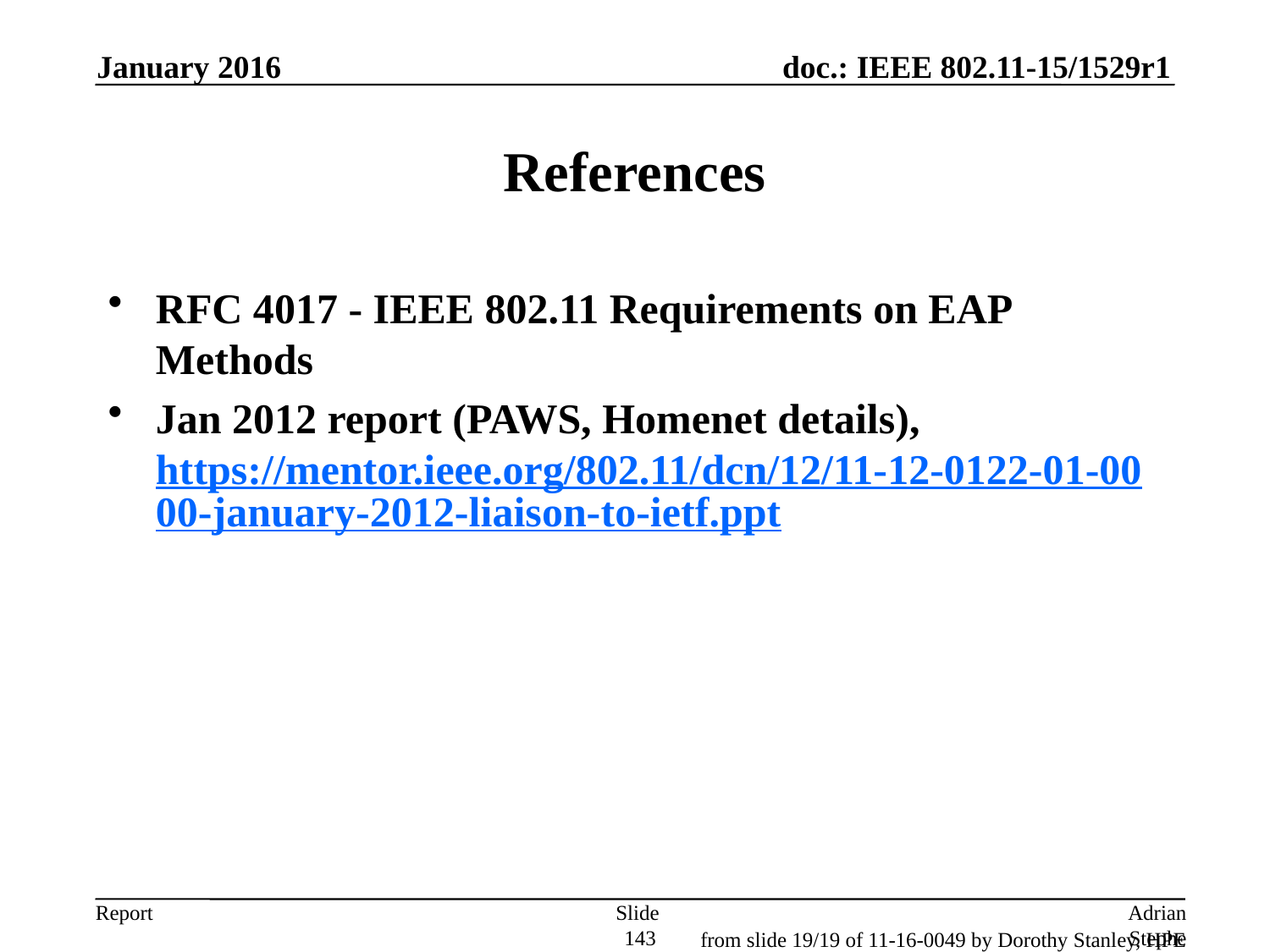

January 2016
# References
RFC 4017 - IEEE 802.11 Requirements on EAP Methods
Jan 2012 report (PAWS, Homenet details), https://mentor.ieee.org/802.11/dcn/12/11-12-0122-01-0000-january-2012-liaison-to-ietf.ppt

Slide 143
Adrian Stephens, Intel Corporation
from slide 19/19 of 11-16-0049 by Dorothy Stanley, HPE